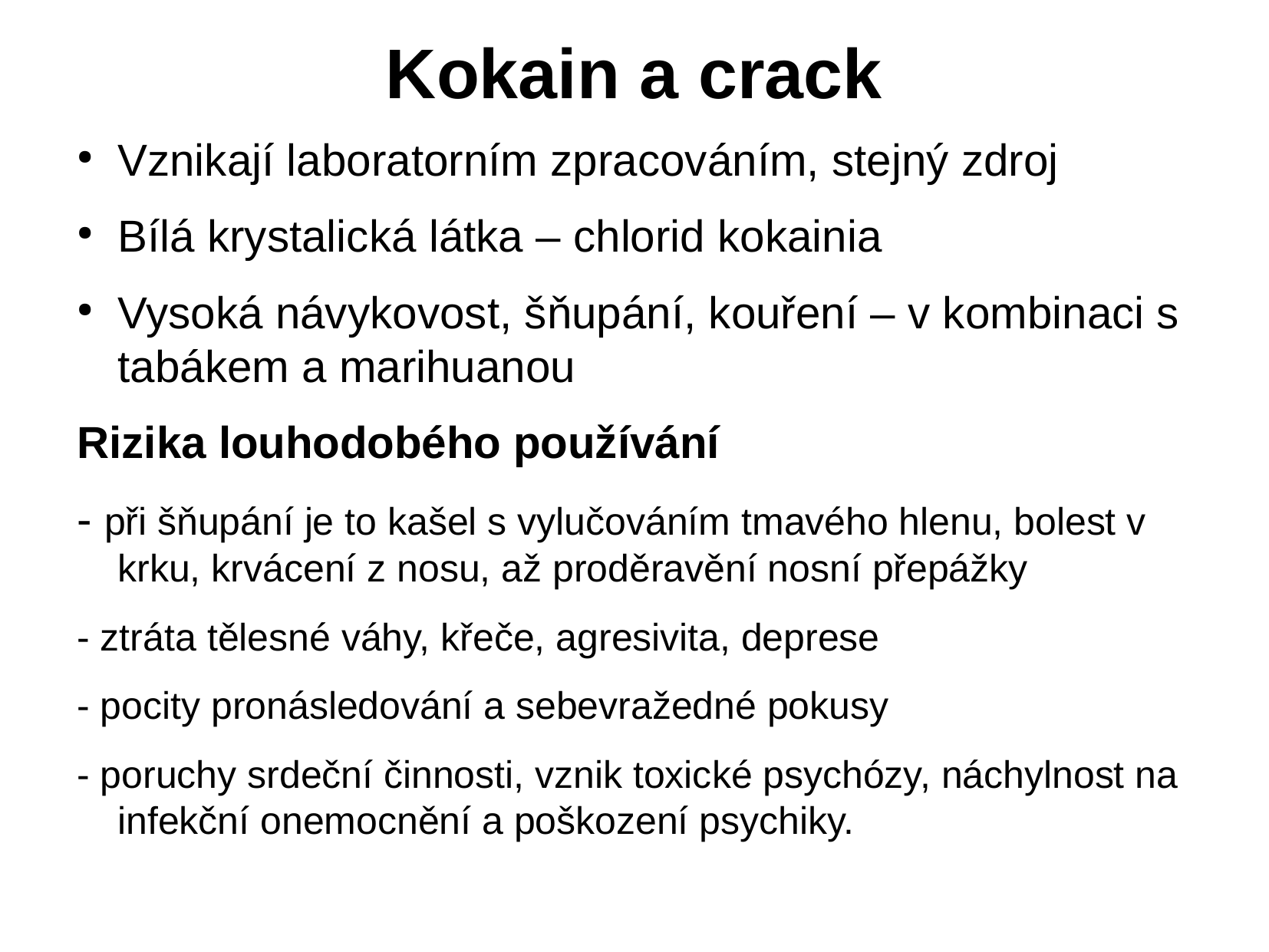

# Kokain a crack
Vznikají laboratorním zpracováním, stejný zdroj
Bílá krystalická látka – chlorid kokainia
Vysoká návykovost, šňupání, kouření – v kombinaci s tabákem a marihuanou
Rizika louhodobého používání
- při šňupání je to kašel s vylučováním tmavého hlenu, bolest v krku, krvácení z nosu, až proděravění nosní přepážky
- ztráta tělesné váhy, křeče, agresivita, deprese
- pocity pronásledování a sebevražedné pokusy
- poruchy srdeční činnosti, vznik toxické psychózy, náchylnost na infekční onemocnění a poškození psychiky.